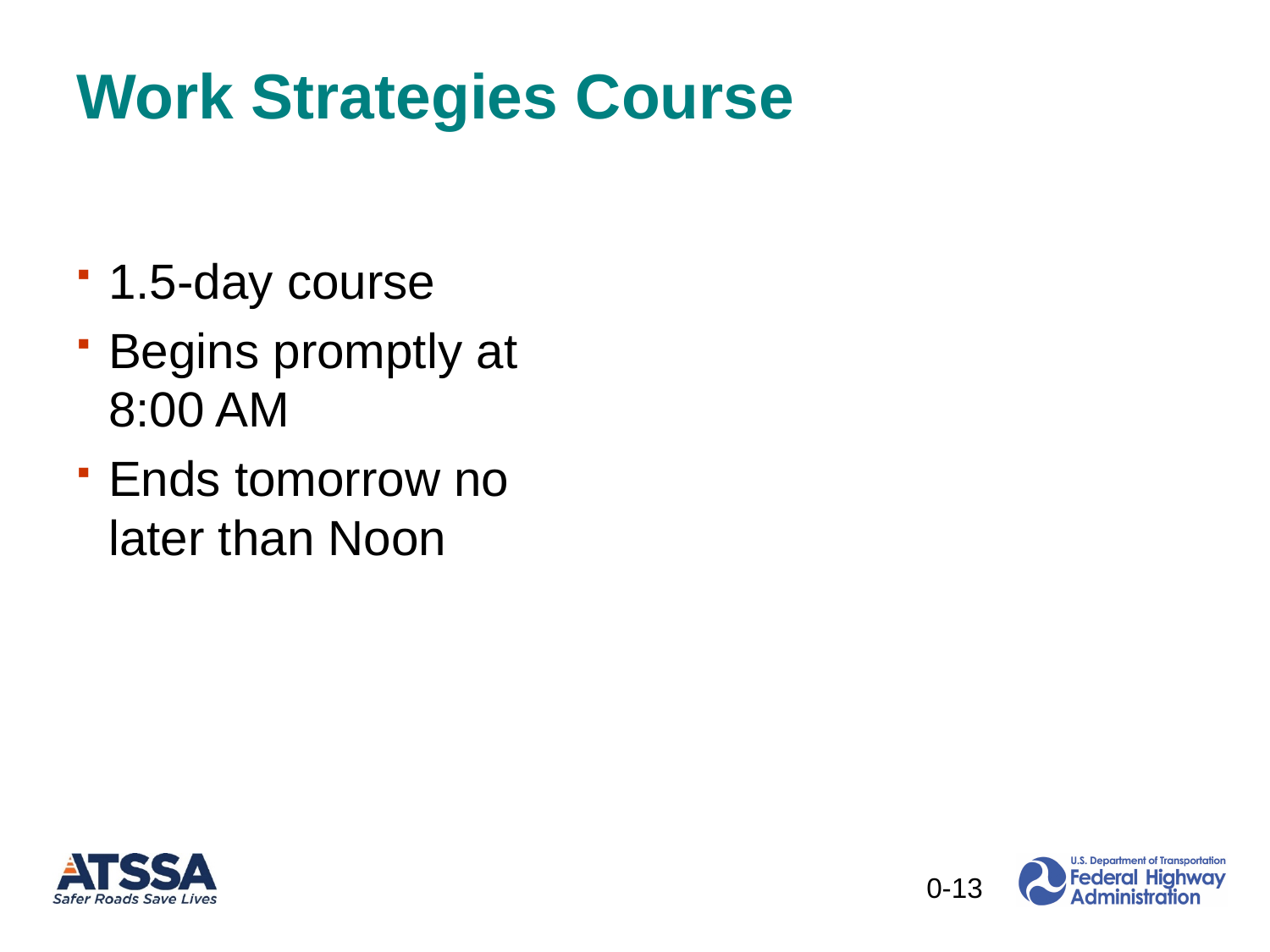

# Work Strategies Course
1.5-day course
Begins promptly at 8:00 AM
Ends tomorrow no later than Noon